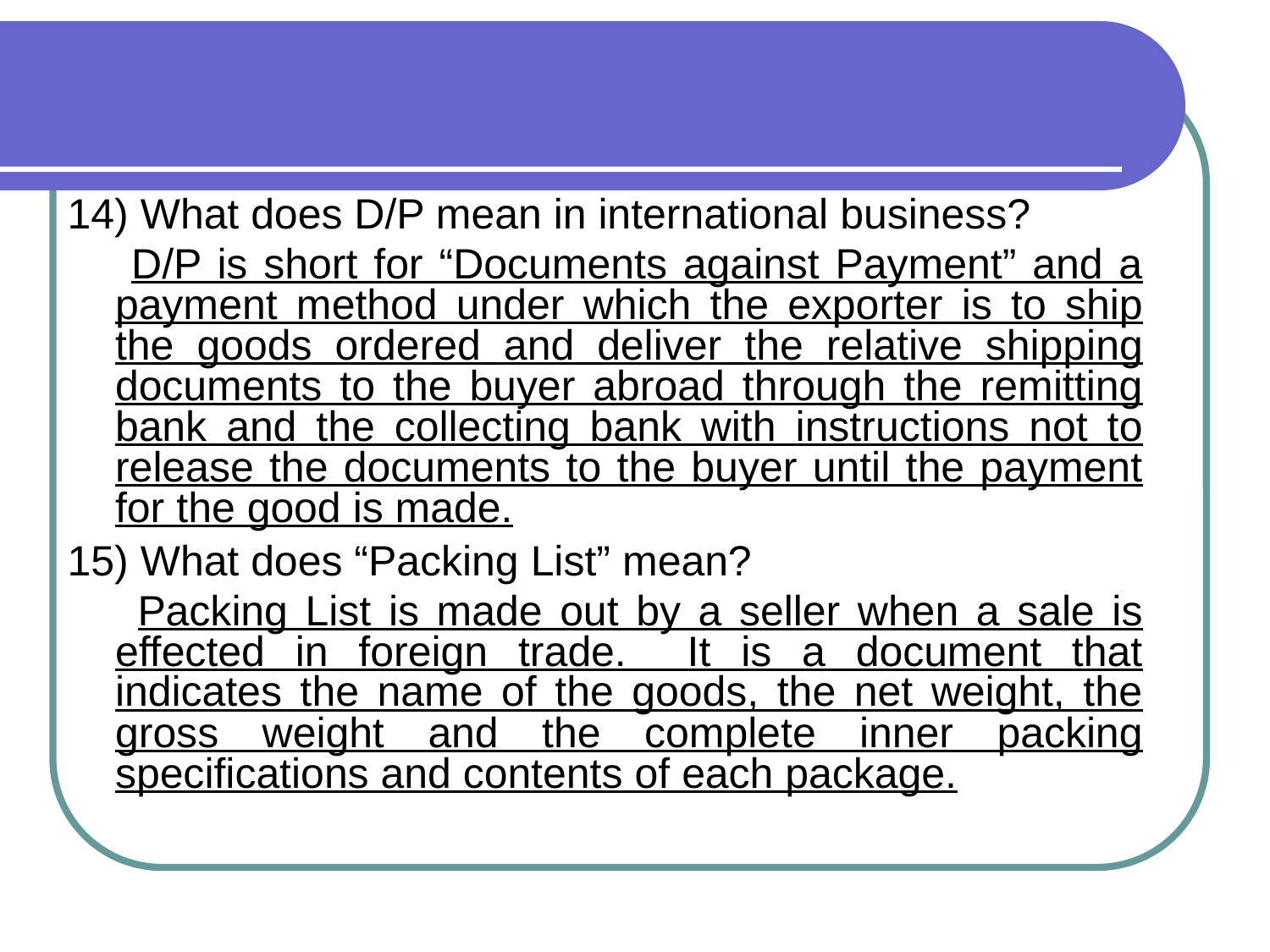

14) What does D/P mean in international business?
    D/P is short for “Documents against Payment” and a payment method under which the exporter is to ship the goods ordered and deliver the relative shipping documents to the buyer abroad through the remitting bank and the collecting bank with instructions not to release the documents to the buyer until the payment for the good is made.
15) What does “Packing List” mean?
    Packing List is made out by a seller when a sale is effected in foreign trade.  It is a document that indicates the name of the goods, the net weight, the gross weight and the complete inner packing specifications and contents of each package.